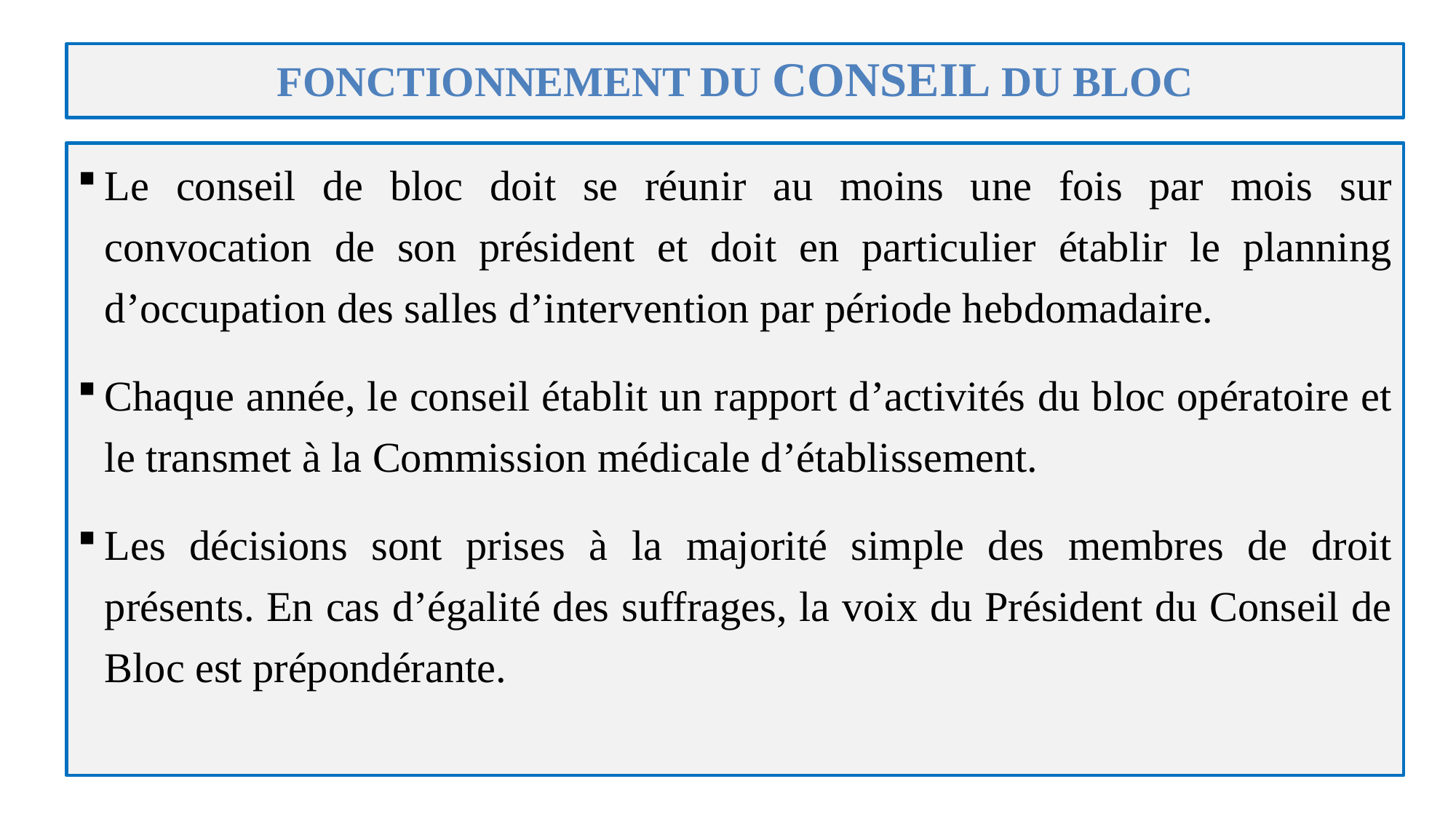

# FONCTIONNEMENT DU CONSEIL DU BLOC
Le conseil de bloc doit se réunir au moins une fois par mois sur convocation de son président et doit en particulier établir le planning d’occupation des salles d’intervention par période hebdomadaire.
Chaque année, le conseil établit un rapport d’activités du bloc opératoire et le transmet à la Commission médicale d’établissement.
Les décisions sont prises à la majorité simple des membres de droit présents. En cas d’égalité des suffrages, la voix du Président du Conseil de Bloc est prépondérante.